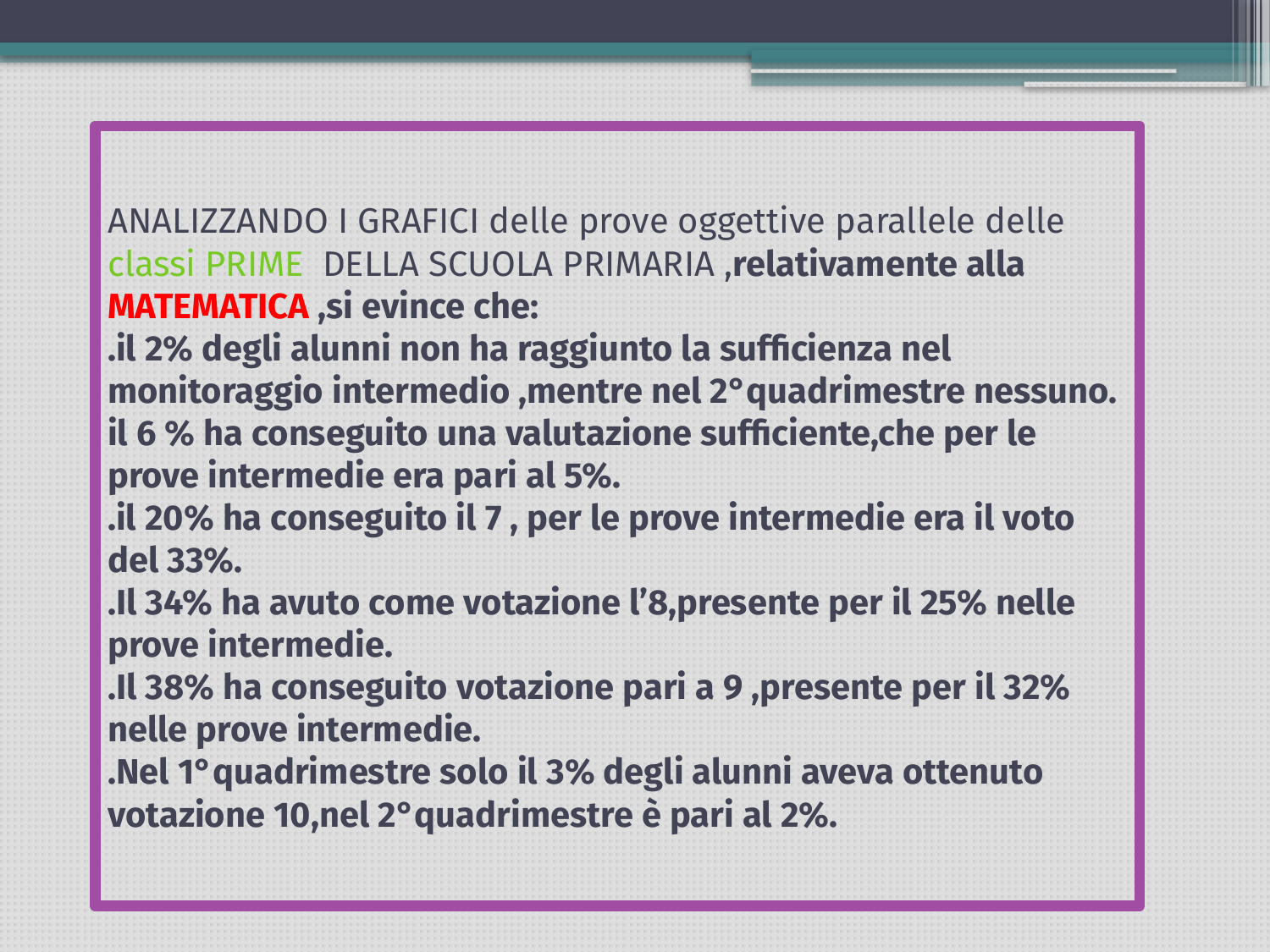

# ANALIZZANDO I GRAFICI delle prove oggettive parallele delle classi PRIME  DELLA SCUOLA PRIMARIA ,relativamente alla MATEMATICA ,si evince che: .il 2% degli alunni non ha raggiunto la sufficienza nel monitoraggio intermedio ,mentre nel 2°quadrimestre nessuno. il 6 % ha conseguito una valutazione sufficiente,che per le prove intermedie era pari al 5%. .il 20% ha conseguito il 7 , per le prove intermedie era il voto del 33%. .Il 34% ha avuto come votazione l’8,presente per il 25% nelle prove intermedie. .Il 38% ha conseguito votazione pari a 9 ,presente per il 32% nelle prove intermedie. .Nel 1°quadrimestre solo il 3% degli alunni aveva ottenuto votazione 10,nel 2°quadrimestre è pari al 2%.